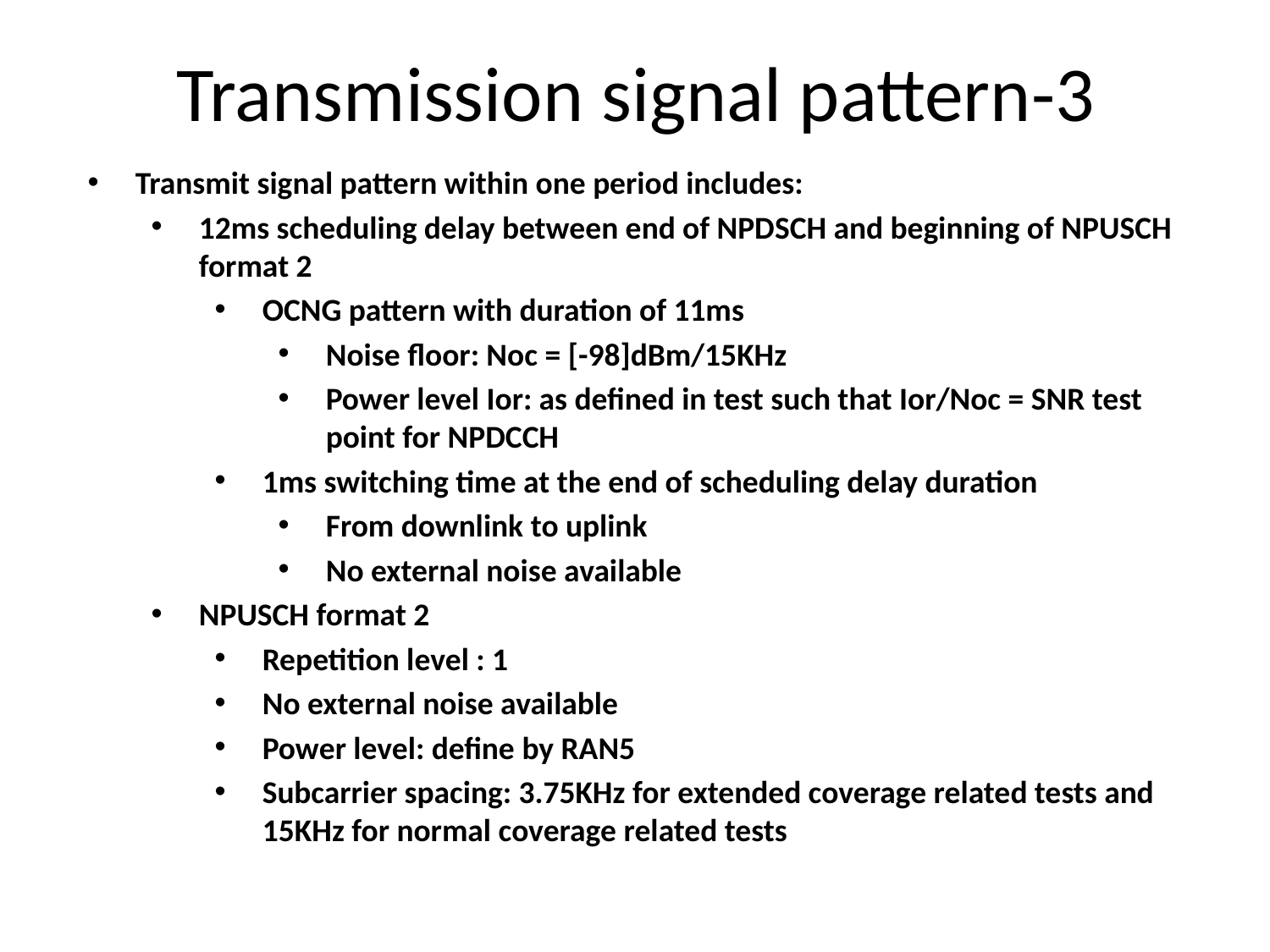

# Transmission signal pattern-3
Transmit signal pattern within one period includes:
12ms scheduling delay between end of NPDSCH and beginning of NPUSCH format 2
OCNG pattern with duration of 11ms
Noise floor: Noc = [-98]dBm/15KHz
Power level Ior: as defined in test such that Ior/Noc = SNR test point for NPDCCH
1ms switching time at the end of scheduling delay duration
From downlink to uplink
No external noise available
NPUSCH format 2
Repetition level : 1
No external noise available
Power level: define by RAN5
Subcarrier spacing: 3.75KHz for extended coverage related tests and 15KHz for normal coverage related tests